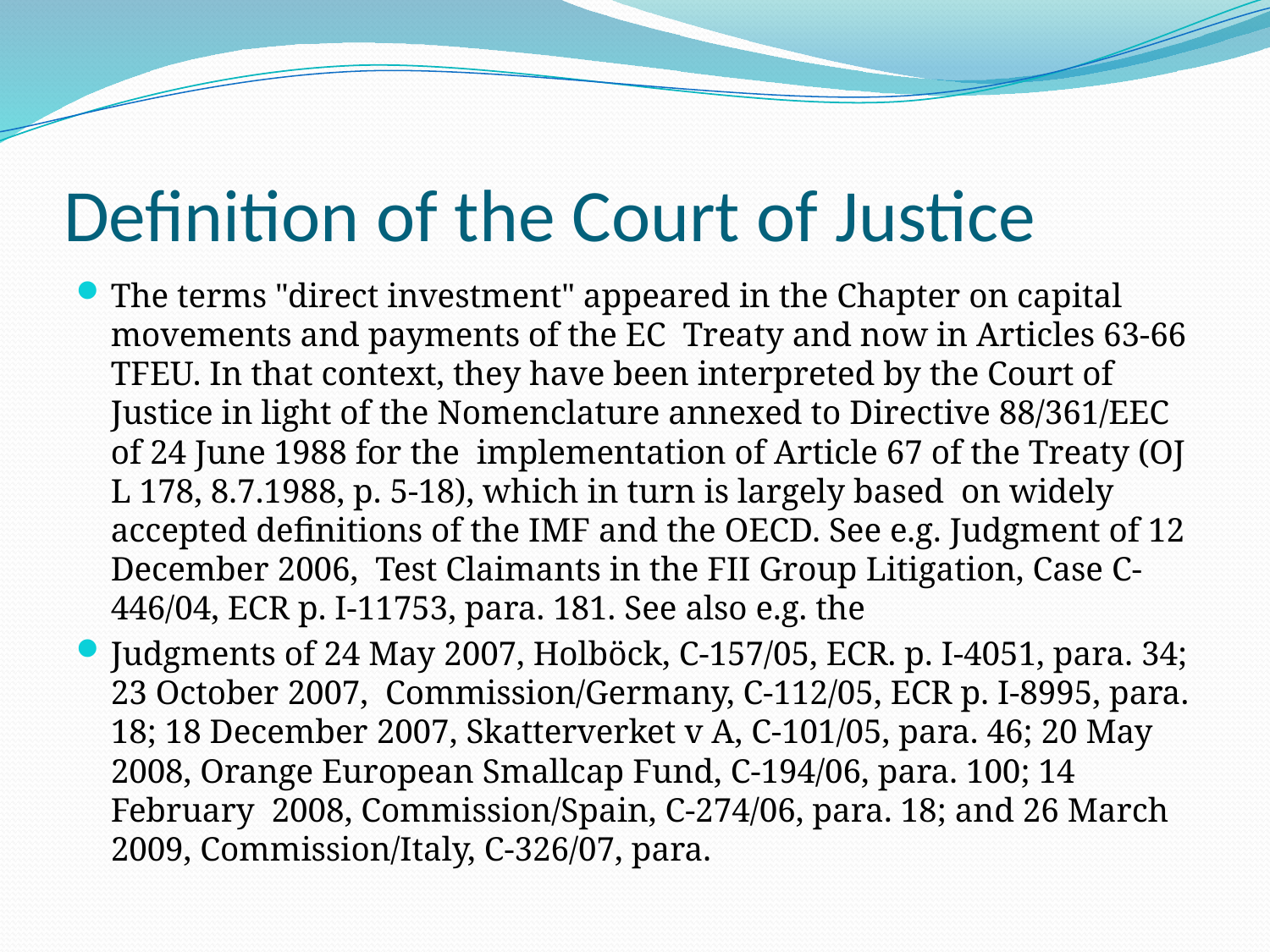

# Definition of the Court of Justice
The terms "direct investment" appeared in the Chapter on capital movements and payments of the EC  Treaty and now in Articles 63-66 TFEU. In that context, they have been interpreted by the Court of  Justice in light of the Nomenclature annexed to Directive 88/361/EEC of 24 June 1988 for the  implementation of Article 67 of the Treaty (OJ L 178, 8.7.1988, p. 5-18), which in turn is largely based  on widely accepted definitions of the IMF and the OECD. See e.g. Judgment of 12 December 2006,  Test Claimants in the FII Group Litigation, Case C-446/04, ECR p. I-11753, para. 181. See also e.g. the
Judgments of 24 May 2007, Holböck, C-157/05, ECR. p. I-4051, para. 34; 23 October 2007,  Commission/Germany, C-112/05, ECR p. I-8995, para. 18; 18 December 2007, Skatterverket v A, C-101/05, para. 46; 20 May 2008, Orange European Smallcap Fund, C-194/06, para. 100; 14 February  2008, Commission/Spain, C-274/06, para. 18; and 26 March 2009, Commission/Italy, C-326/07, para.